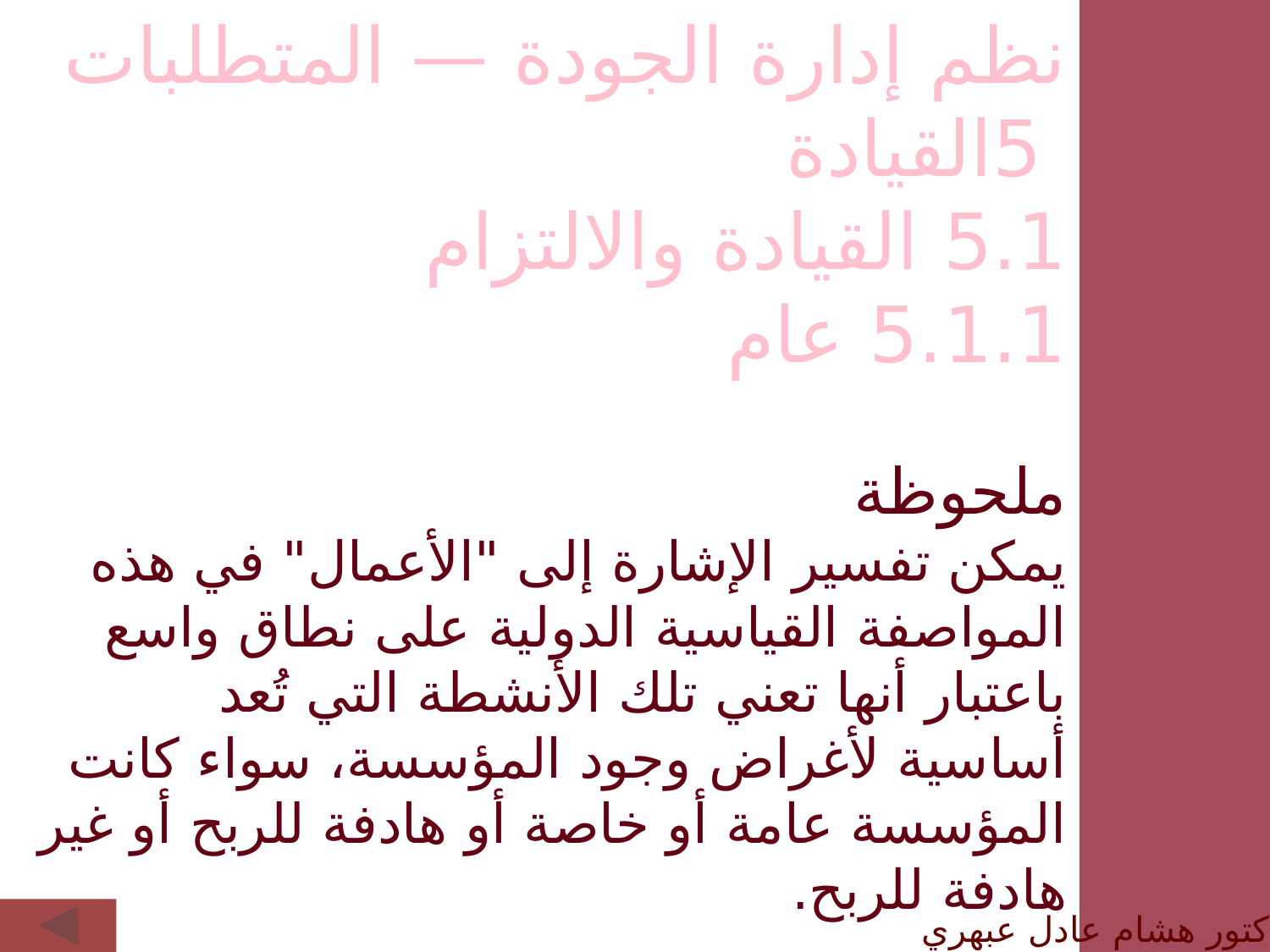

نظم إدارة الجودة — المتطلبات
 5القيادة
5.1 القيادة والالتزام
5.1.1 عام

ملحوظة
يمكن تفسير الإشارة إلى "الأعمال" في هذه المواصفة القياسية الدولية على نطاق واسع باعتبار أنها تعني تلك الأنشطة التي تُعد أساسية لأغراض وجود المؤسسة، سواء كانت المؤسسة عامة أو خاصة أو هادفة للربح أو غير هادفة للربح.

الدكتور هشام عادل عبهري